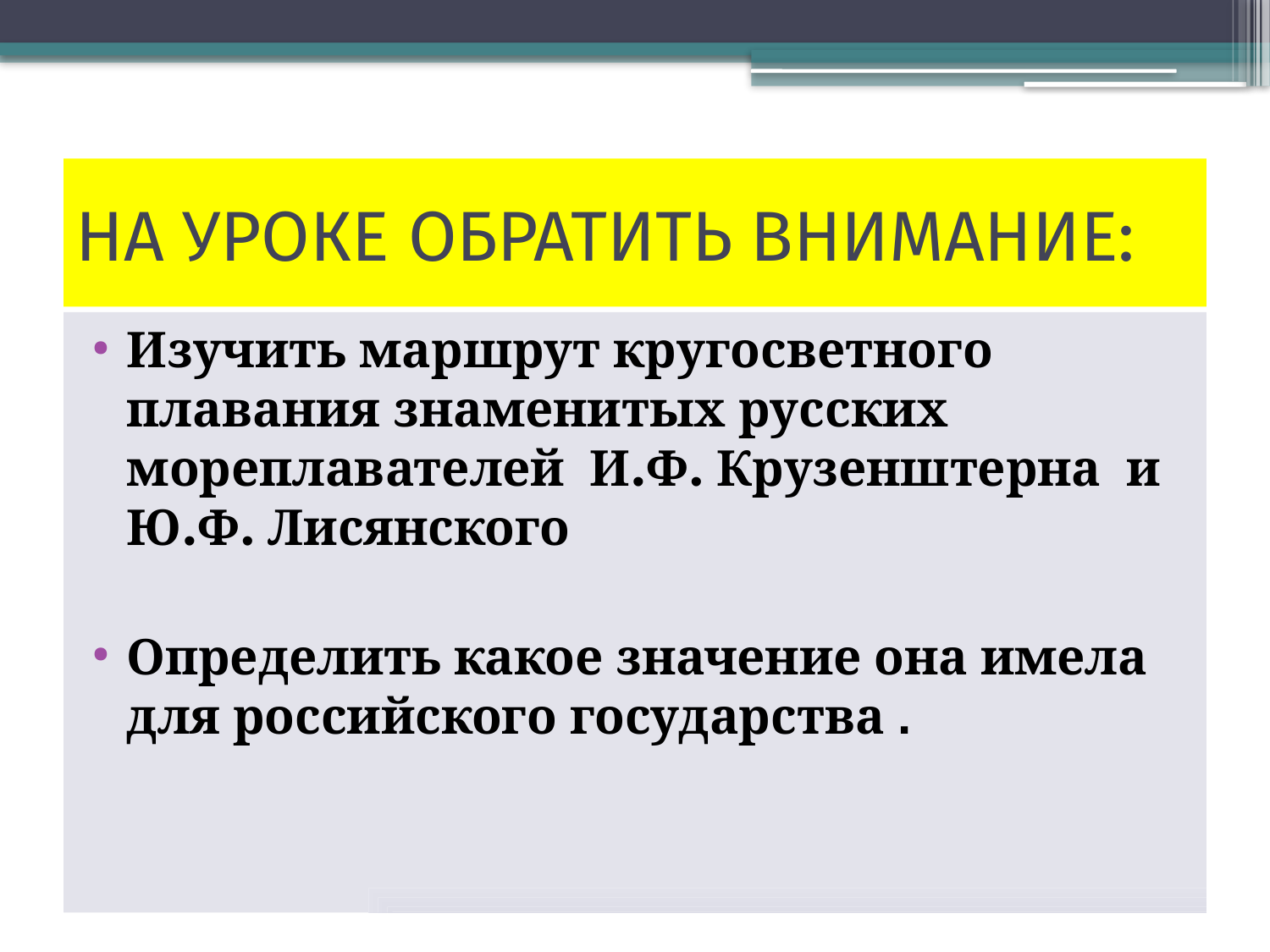

# НА УРОКЕ ОБРАТИТЬ ВНИМАНИЕ:
Изучить маршрут кругосветного плавания знаменитых русских мореплавателей  И.Ф. Крузенштерна  и Ю.Ф. Лисянского

Определить какое значение она имела для российского государства .